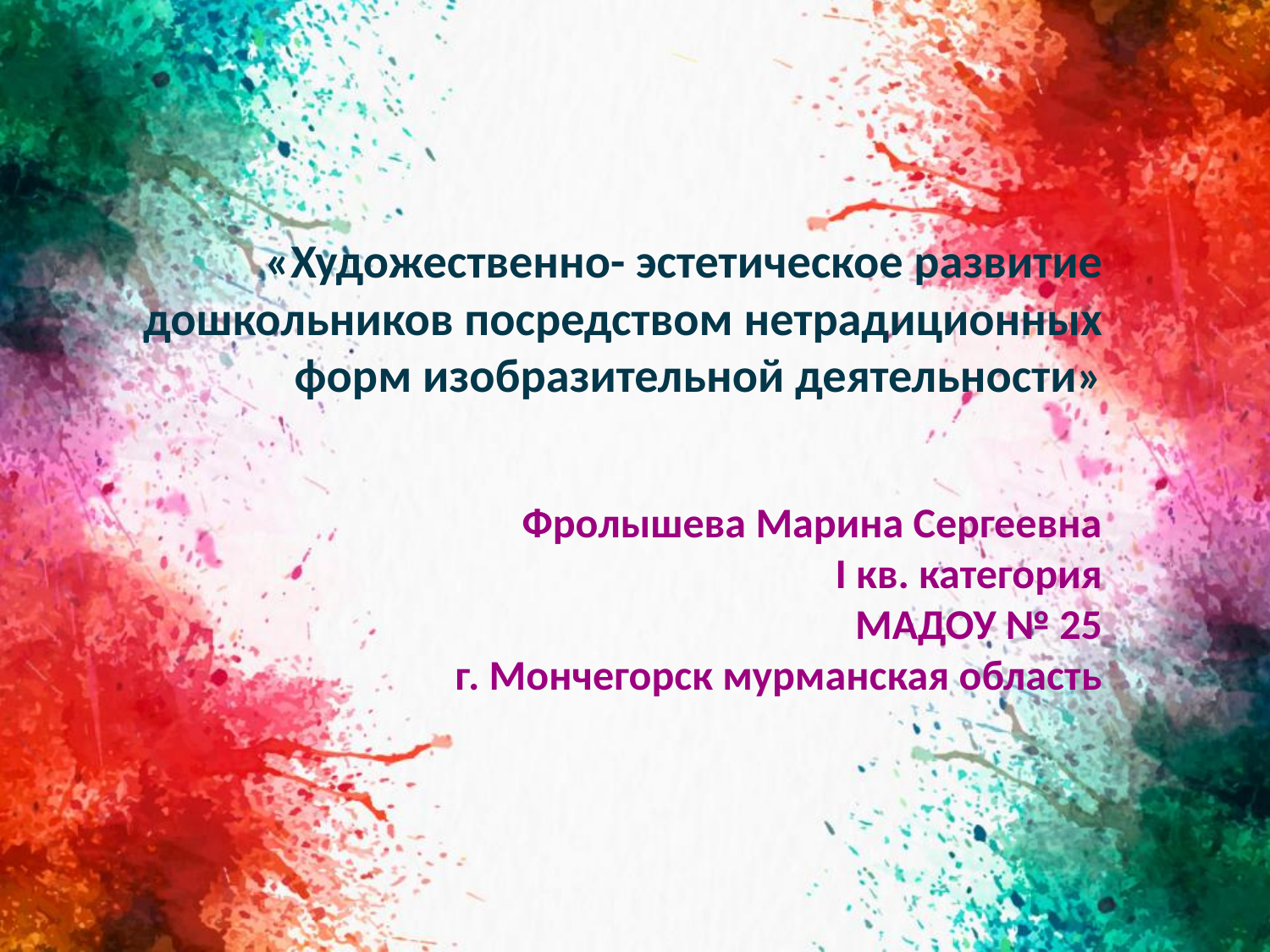

# «Художественно- эстетическое развитие дошкольников посредством нетрадиционных форм изобразительной деятельности» Фролышева Марина Сергеевна I кв. категория МАДОУ № 25 г. Мончегорск мурманская область